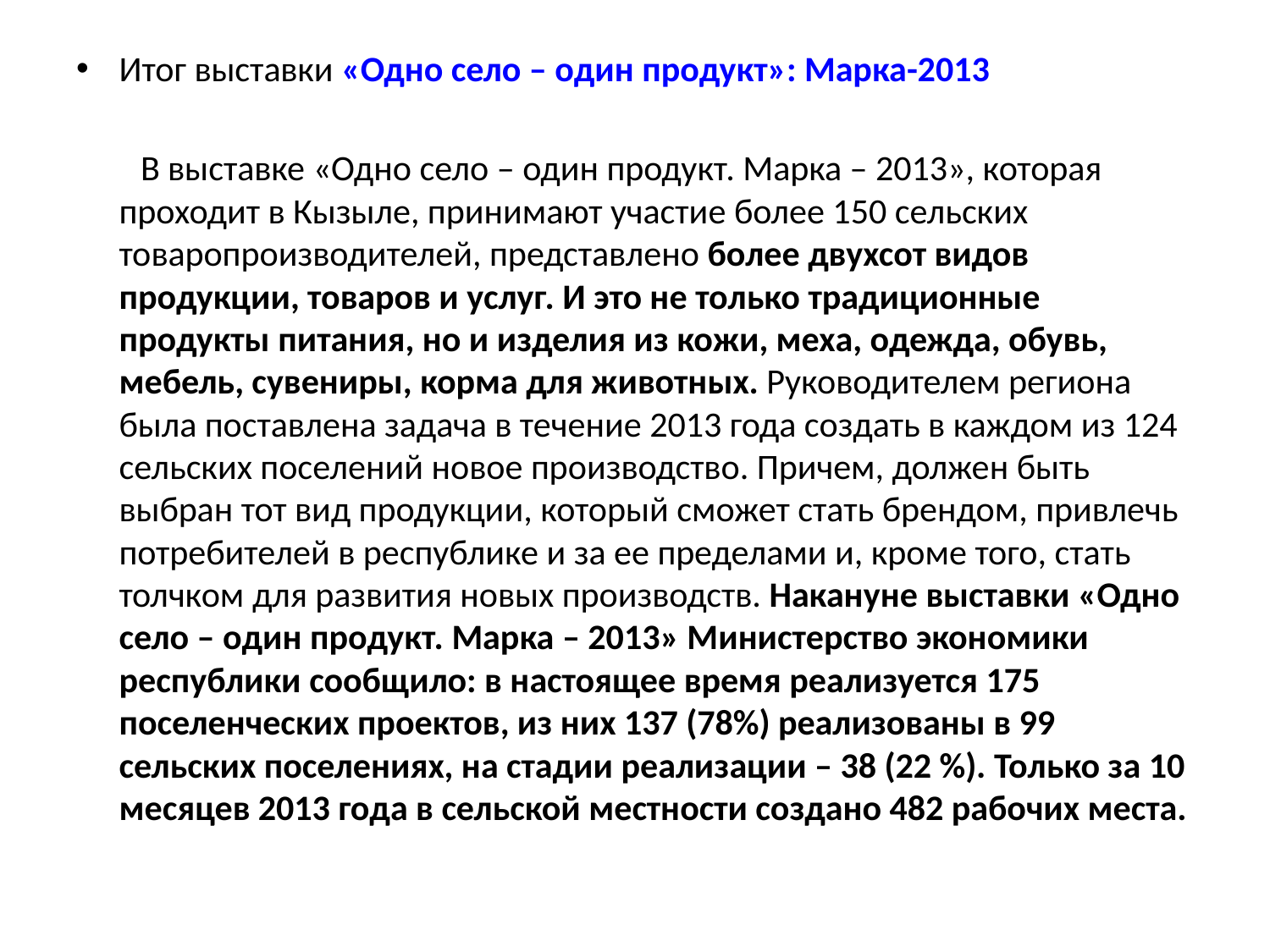

Итог выставки «Одно село – один продукт»: Марка-2013

        В выставке «Одно село – один продукт. Марка – 2013», которая проходит в Кызыле, принимают участие более 150 сельских товаропроизводителей, представлено более двухсот видов продукции, товаров и услуг. И это не только традиционные продукты питания, но и изделия из кожи, меха, одежда, обувь, мебель, сувениры, корма для животных. Руководителем региона была поставлена задача в течение 2013 года создать в каждом из 124 сельских поселений новое производство. Причем, должен быть выбран тот вид продукции, который сможет стать брендом, привлечь потребителей в республике и за ее пределами и, кроме того, стать толчком для развития новых производств. Накануне выставки «Одно село – один продукт. Марка – 2013» Министерство экономики республики сообщило: в настоящее время реализуется 175 поселенческих проектов, из них 137 (78%) реализованы в 99 сельских поселениях, на стадии реализации – 38 (22 %). Только за 10 месяцев 2013 года в сельской местности создано 482 рабочих места.